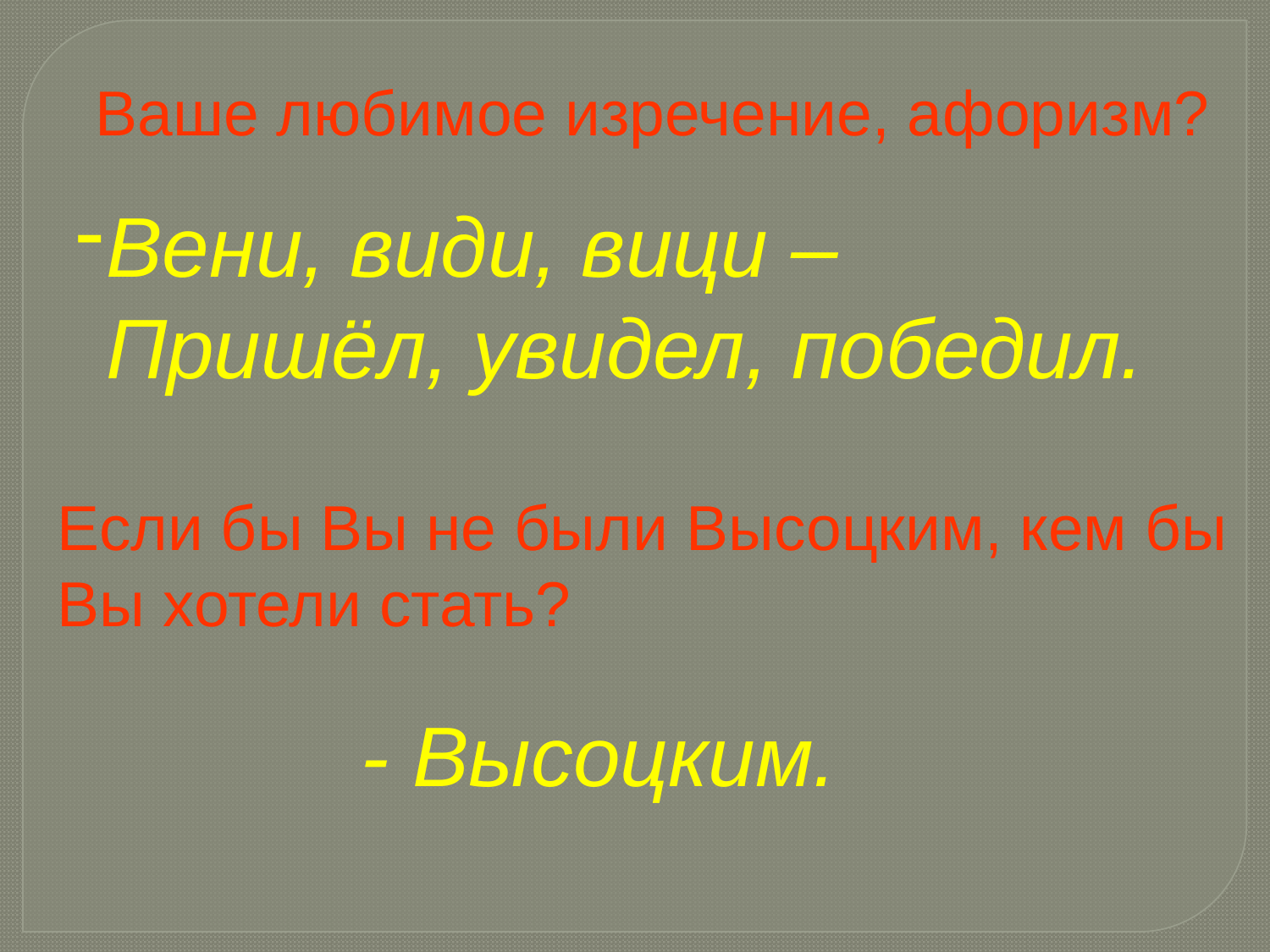

Ваше любимое изречение, афоризм?
Вени, види, вици – Пришёл, увидел, победил.
Если бы Вы не были Высоцким, кем бы Вы хотели стать?
- Высоцким.